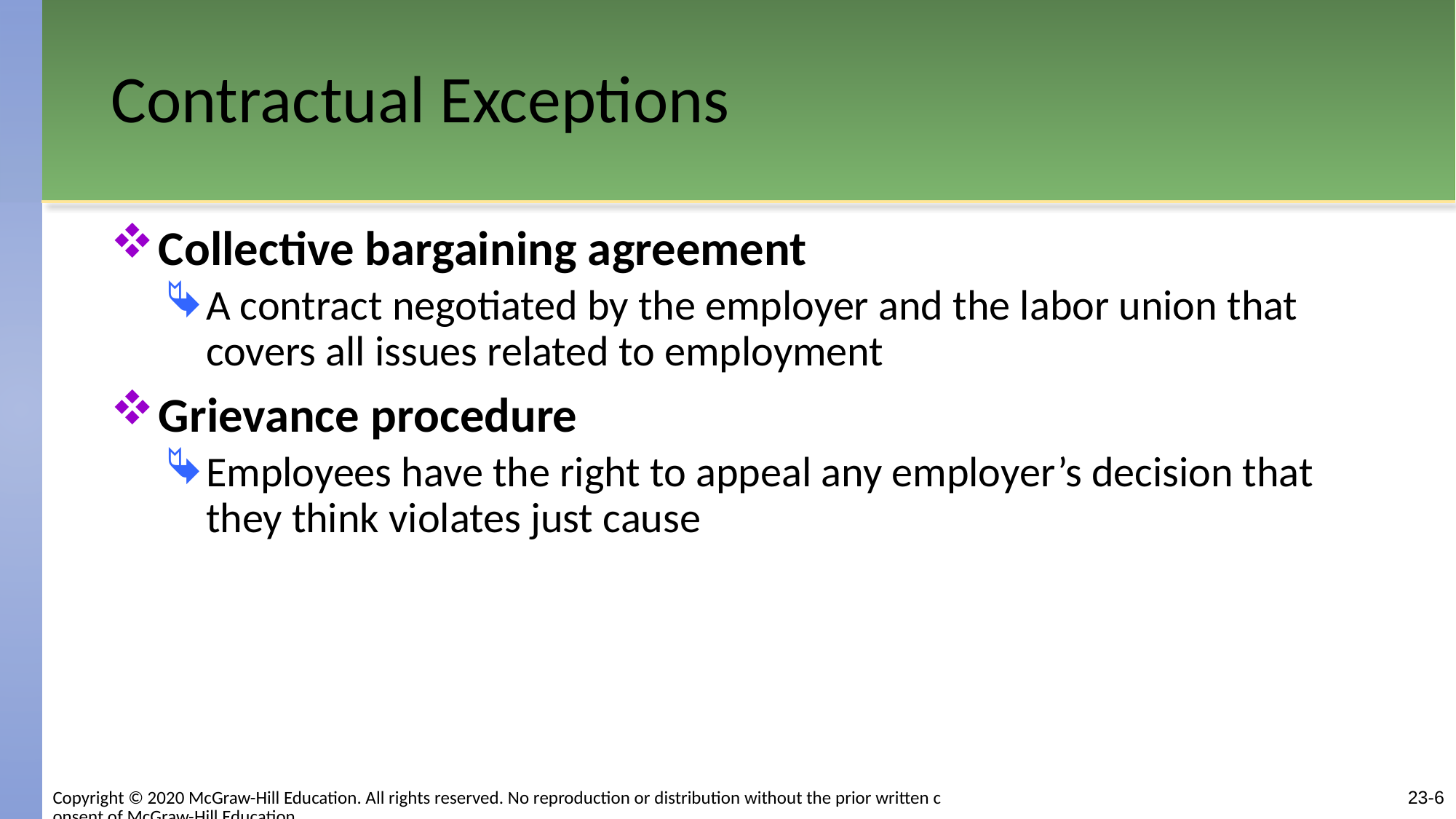

# Contractual Exceptions
Collective bargaining agreement
A contract negotiated by the employer and the labor union that covers all issues related to employment
Grievance procedure
Employees have the right to appeal any employer’s decision that they think violates just cause

Copyright © 2020 McGraw-Hill Education. All rights reserved. No reproduction or distribution without the prior written consent of McGraw-Hill Education.
23-6